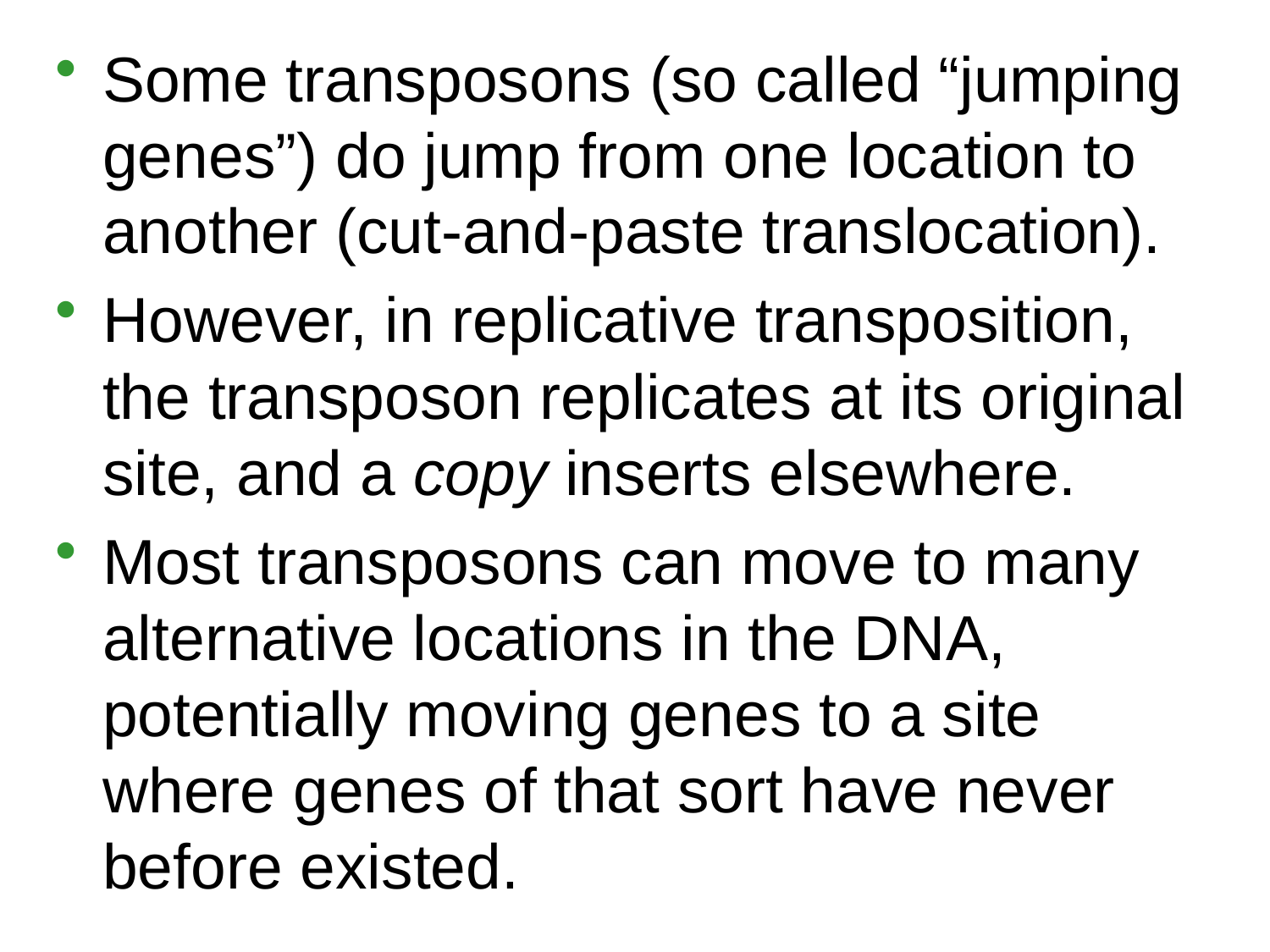

Some transposons (so called “jumping genes”) do jump from one location to another (cut-and-paste translocation).
However, in replicative transposition, the transposon replicates at its original site, and a copy inserts elsewhere.
Most transposons can move to many alternative locations in the DNA, potentially moving genes to a site where genes of that sort have never before existed.